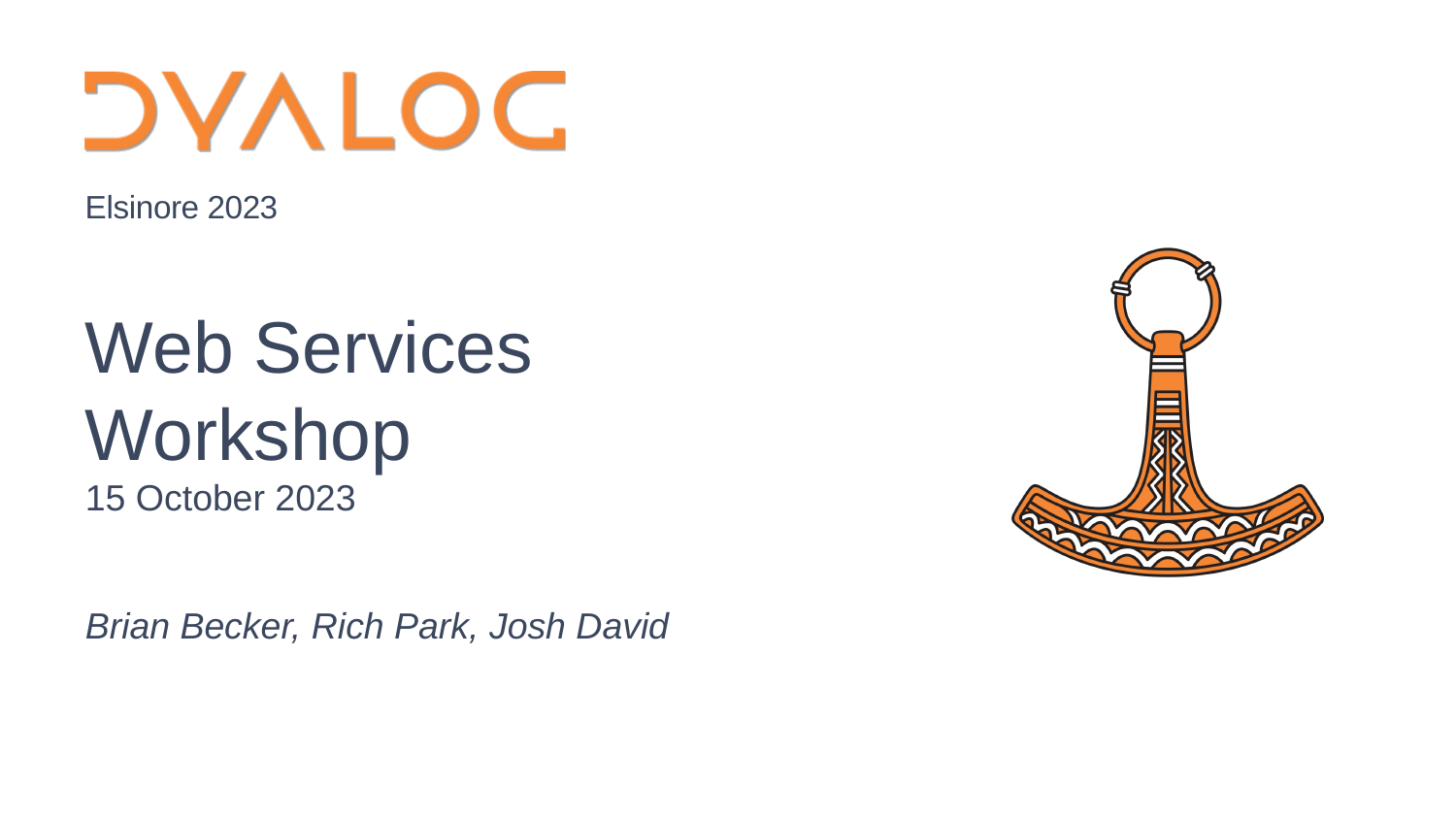

# Web Services Workshop 15 October 2023
Brian Becker, Rich Park, Josh David